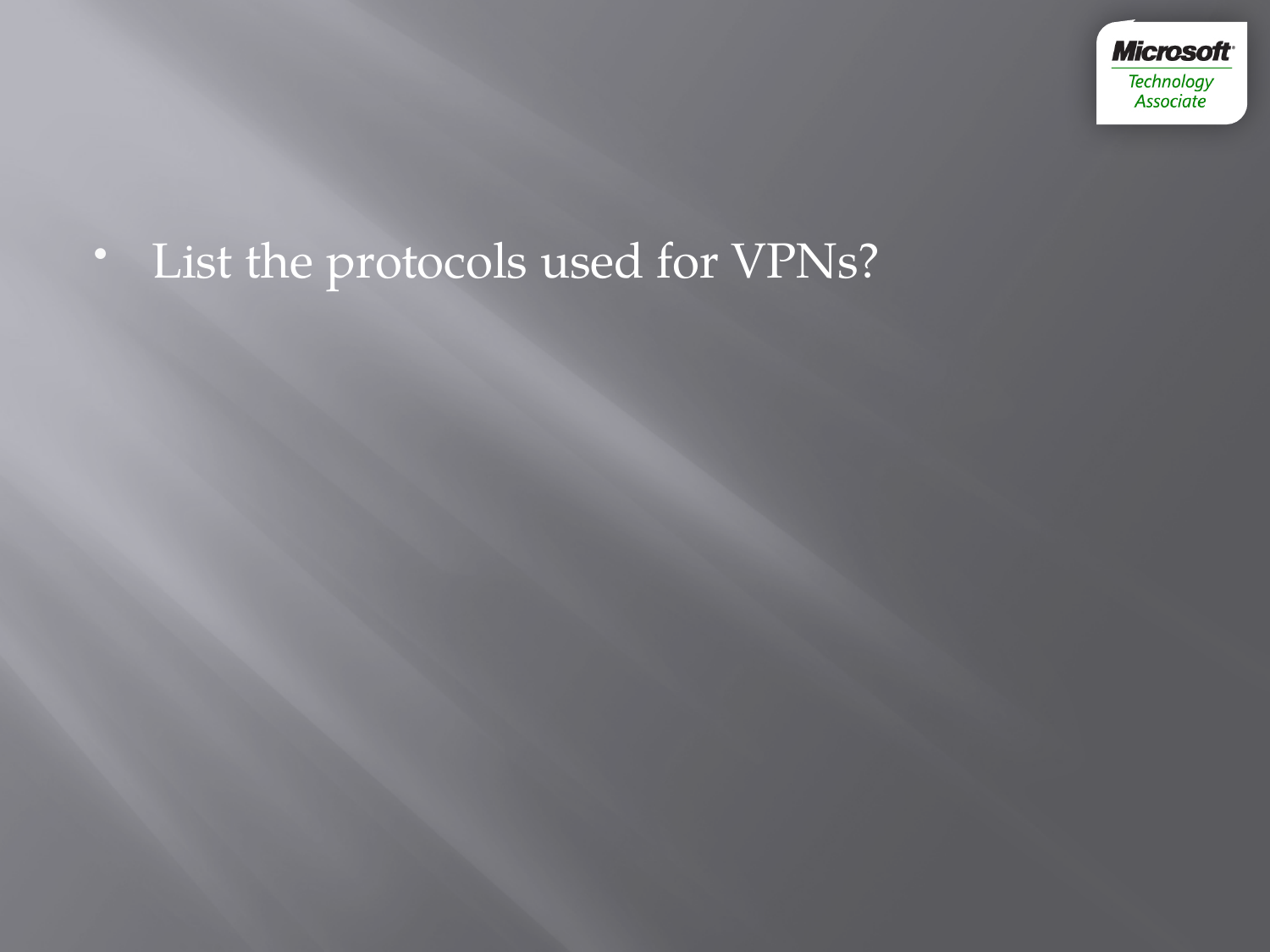

#
List the protocols used for VPNs?